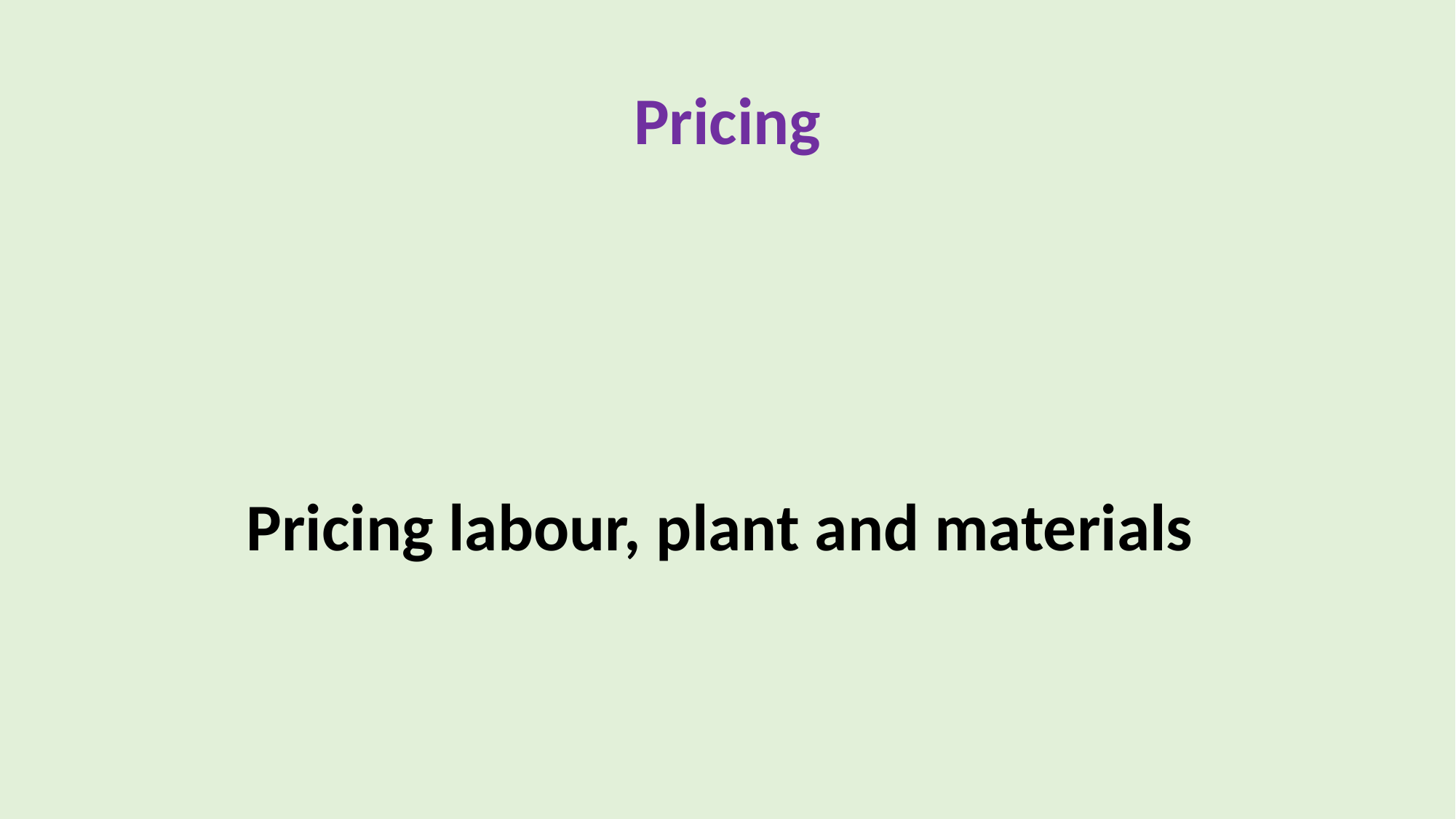

# Pricing

Pricing labour, plant and materials